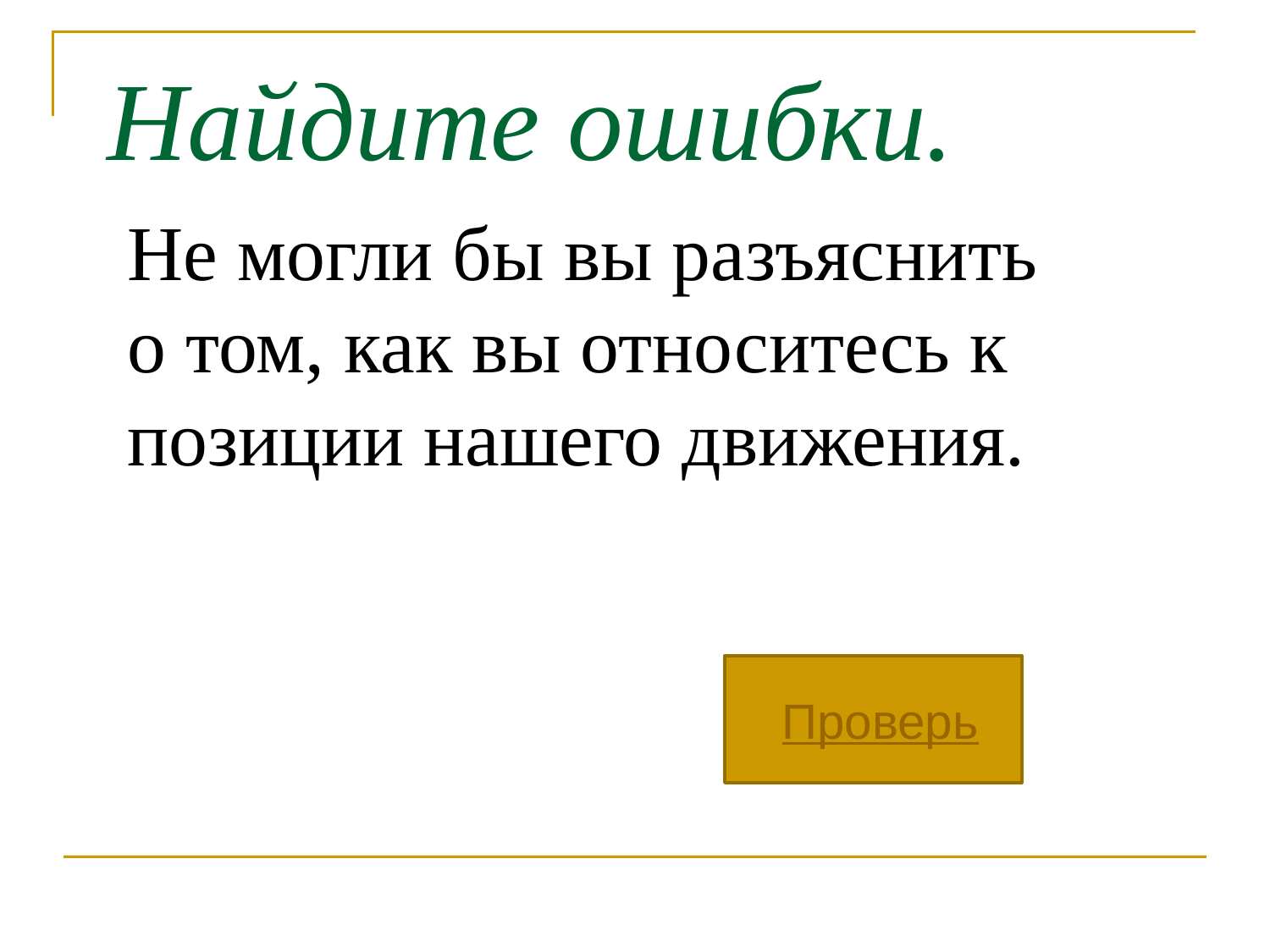

Найдите ошибки.
Не могли бы вы разъяснить о том, как вы относитесь к позиции нашего движения.

 Проверь